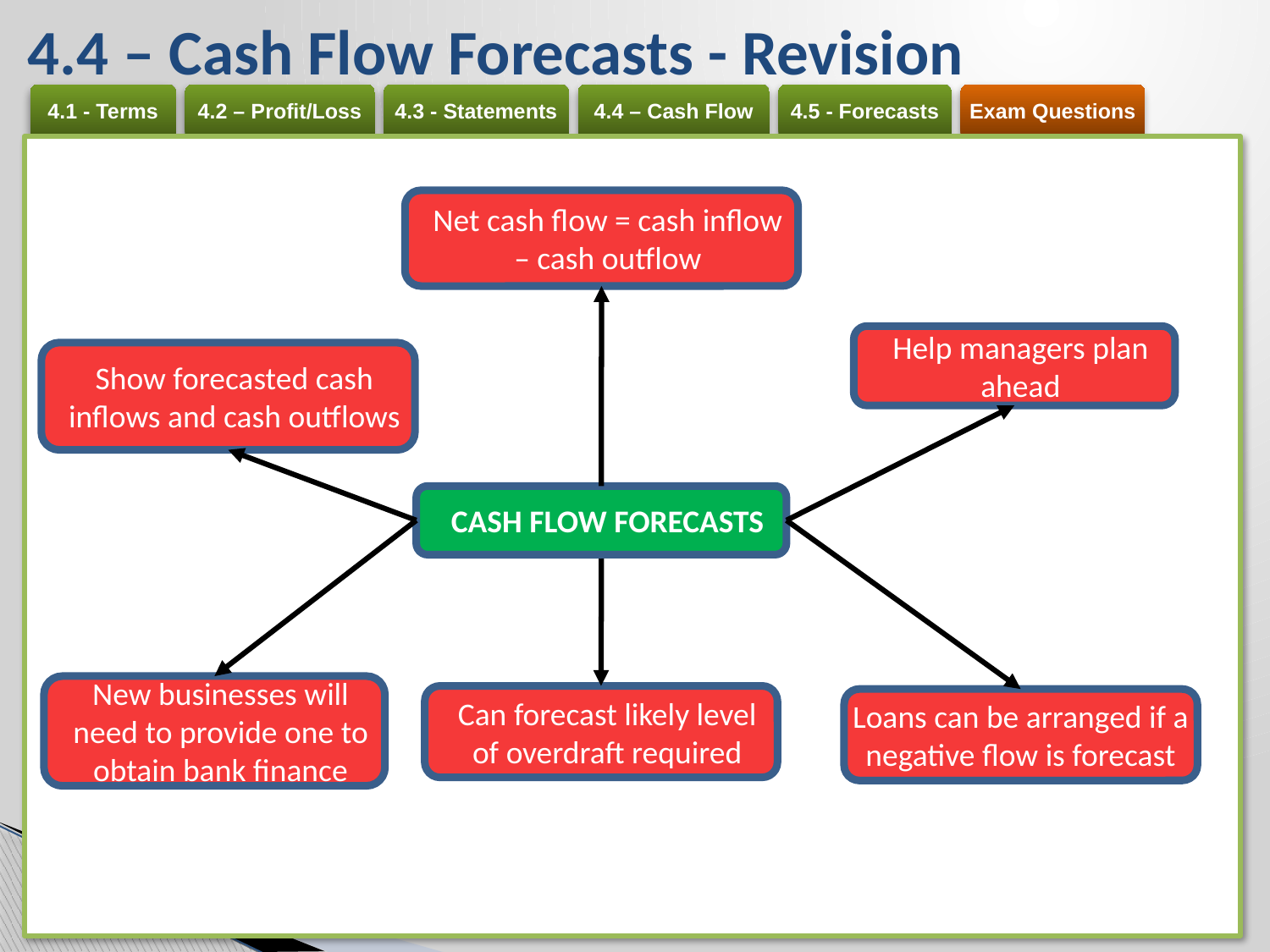

# 4.4 – Cash Flow Forecasts - Revision
Net cash flow = cash inflow – cash outflow
Help managers plan ahead
Show forecasted cash inflows and cash outflows
CASH FLOW FORECASTS
New businesses will need to provide one to obtain bank finance
Loans can be arranged if a negative flow is forecast
Can forecast likely level of overdraft required